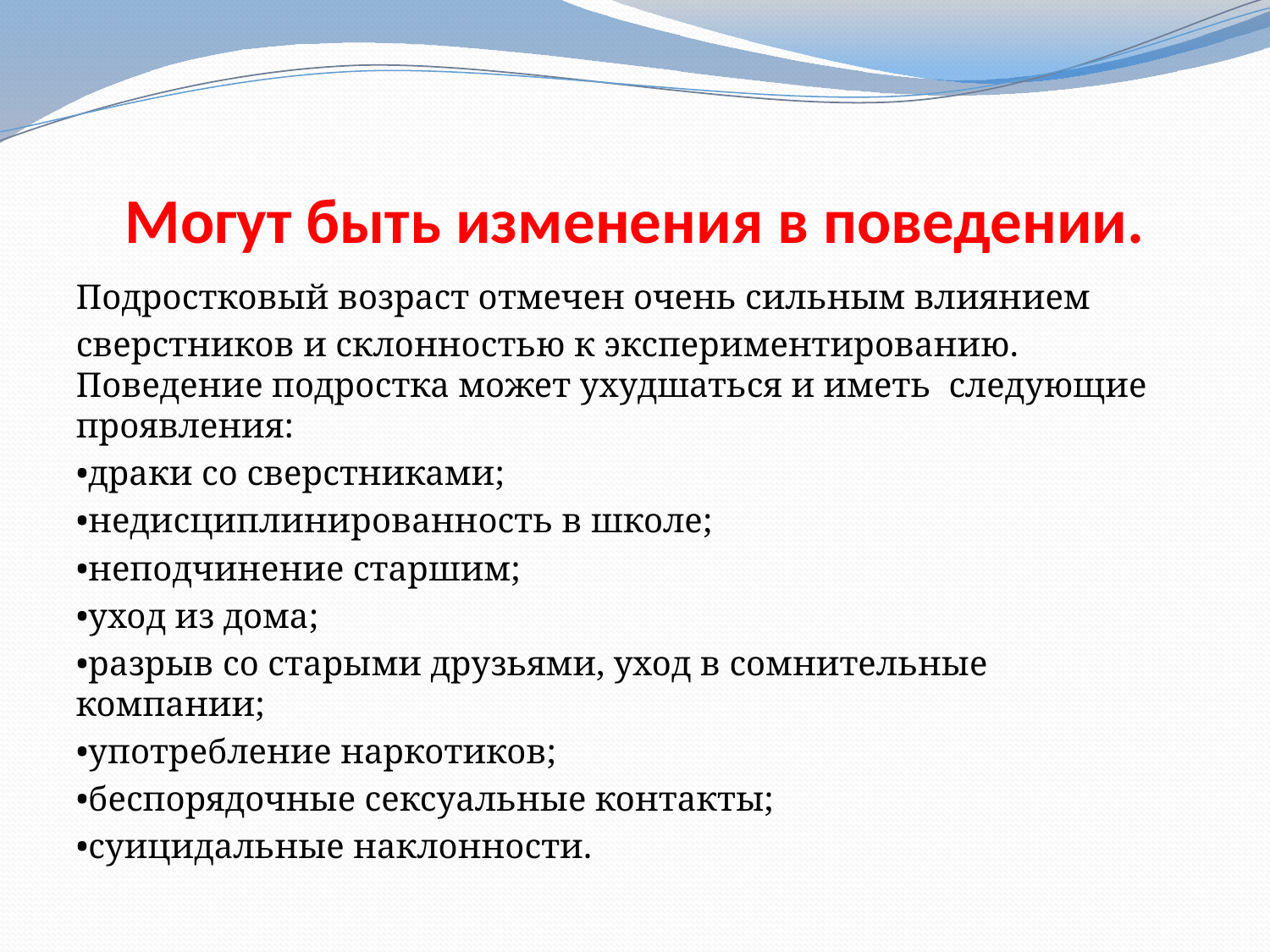

# Могут быть изменения в поведении.
Подростковый возраст отмечен очень сильным влиянием
сверстников и склонностью к экспериментированию.  Поведение подростка может ухудшаться и иметь  следующие проявления:
•драки со сверстниками;
•недисциплинированность в школе;
•неподчинение старшим;
•уход из дома;
•разрыв со старыми друзьями, уход в сомнительные  компании;
•употребление наркотиков;
•беспорядочные сексуальные контакты;
•суицидальные наклонности.